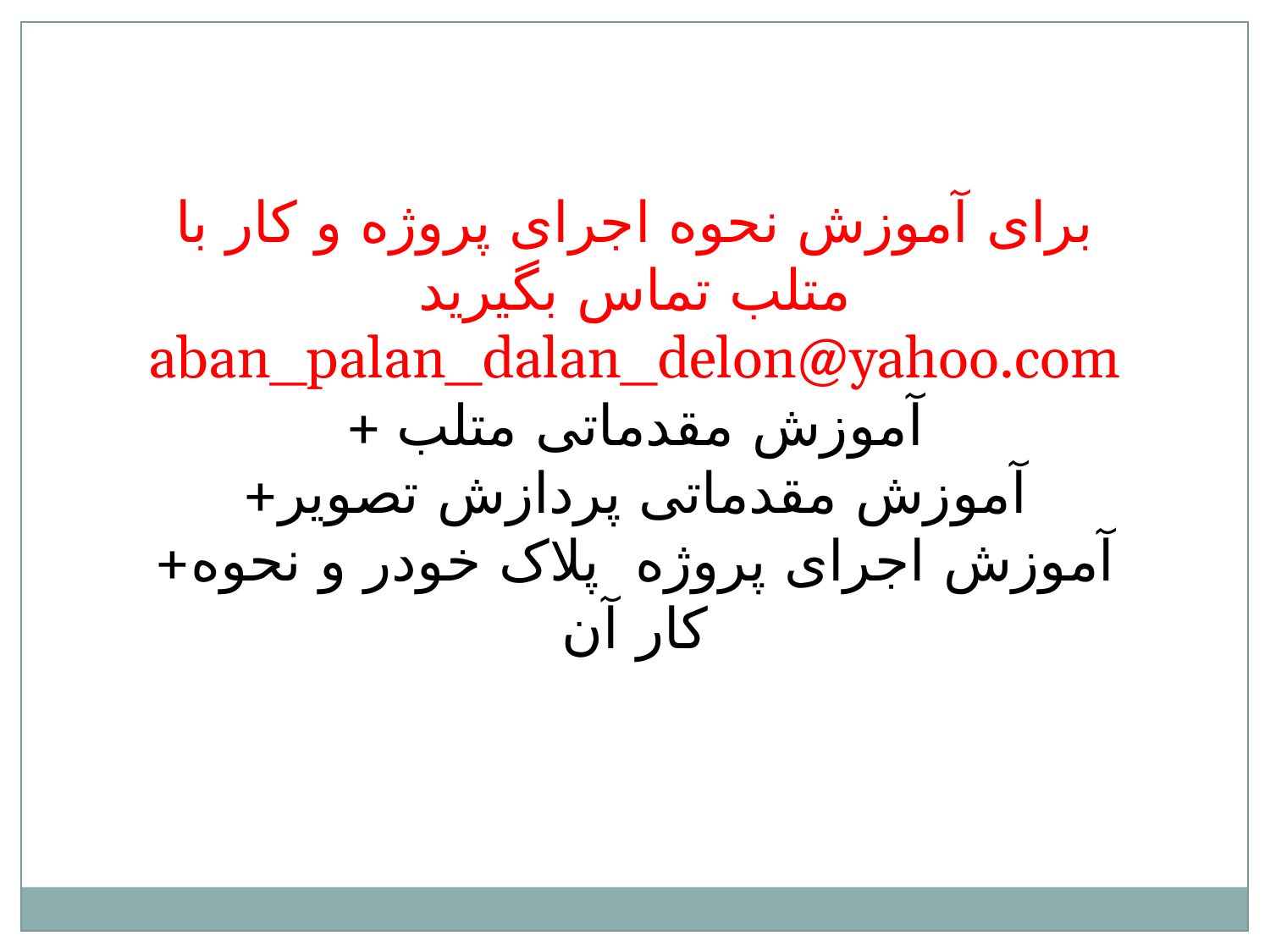

برای آموزش نحوه اجرای پروژه و کار با متلب تماس بگیرید
aban_palan_dalan_delon@yahoo.com
+ آموزش مقدماتی متلب
+آموزش مقدماتی پردازش تصویر
+آموزش اجرای پروژه  پلاک خودر و نحوه کار آن